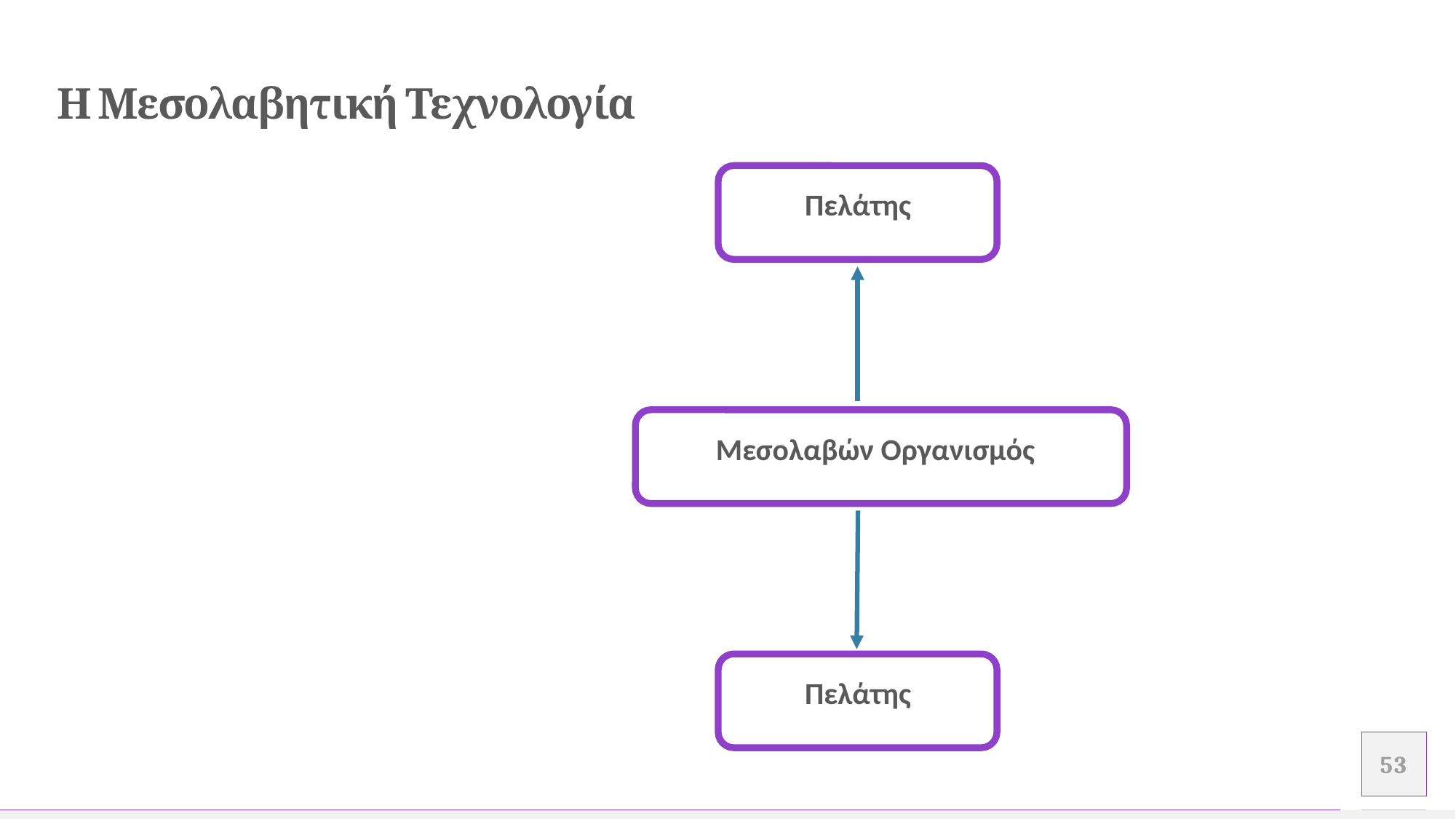

# Η Μεσολαβητική Τεχνολογία

Πελάτης

Μεσολαβών Οργανισμός

Πελάτης
.
.
53
Προσθέστε υποσέλιδο